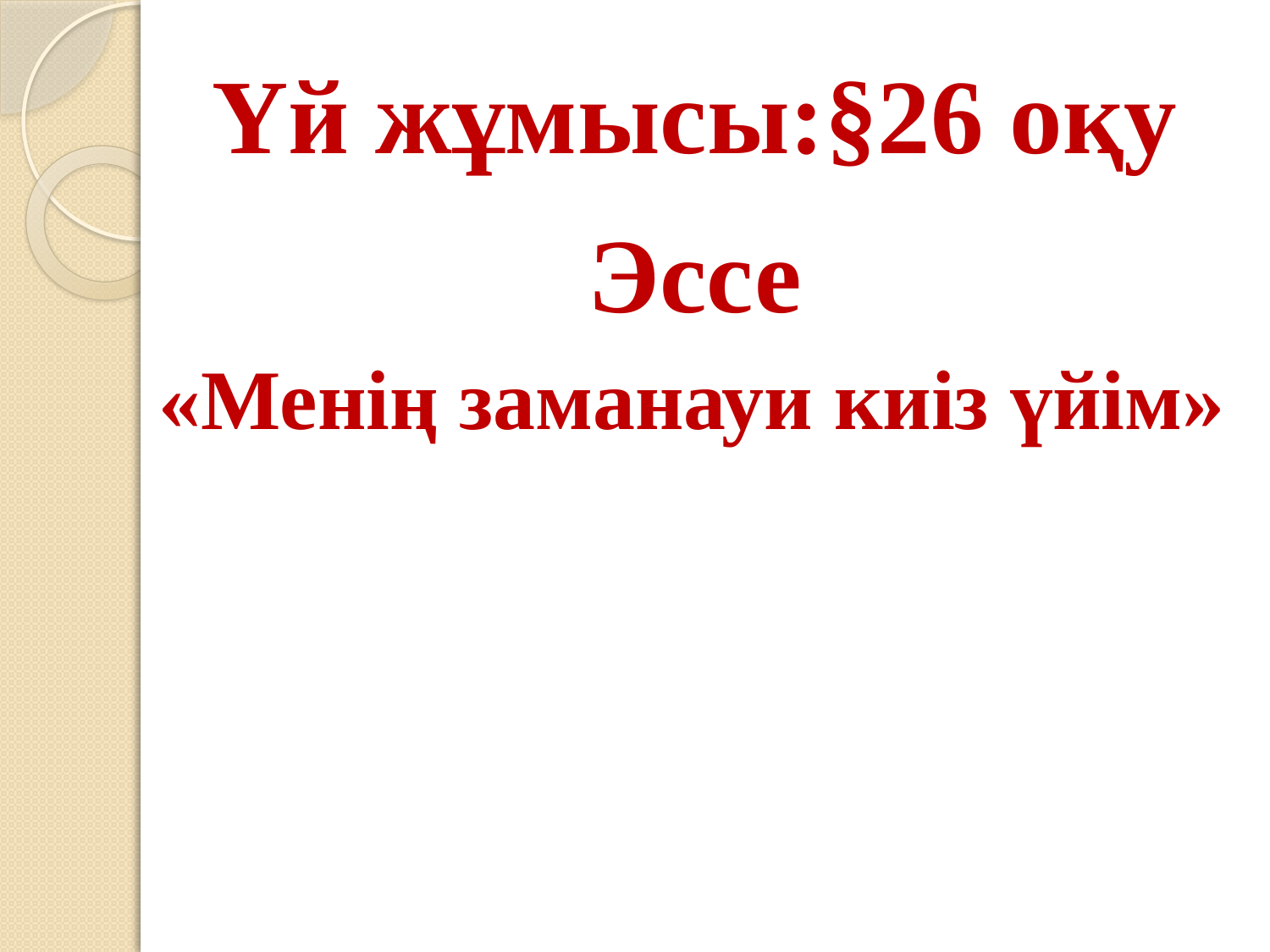

# Үй жұмысы:§26 оқу
Эссе
«Менің заманауи киіз үйім»